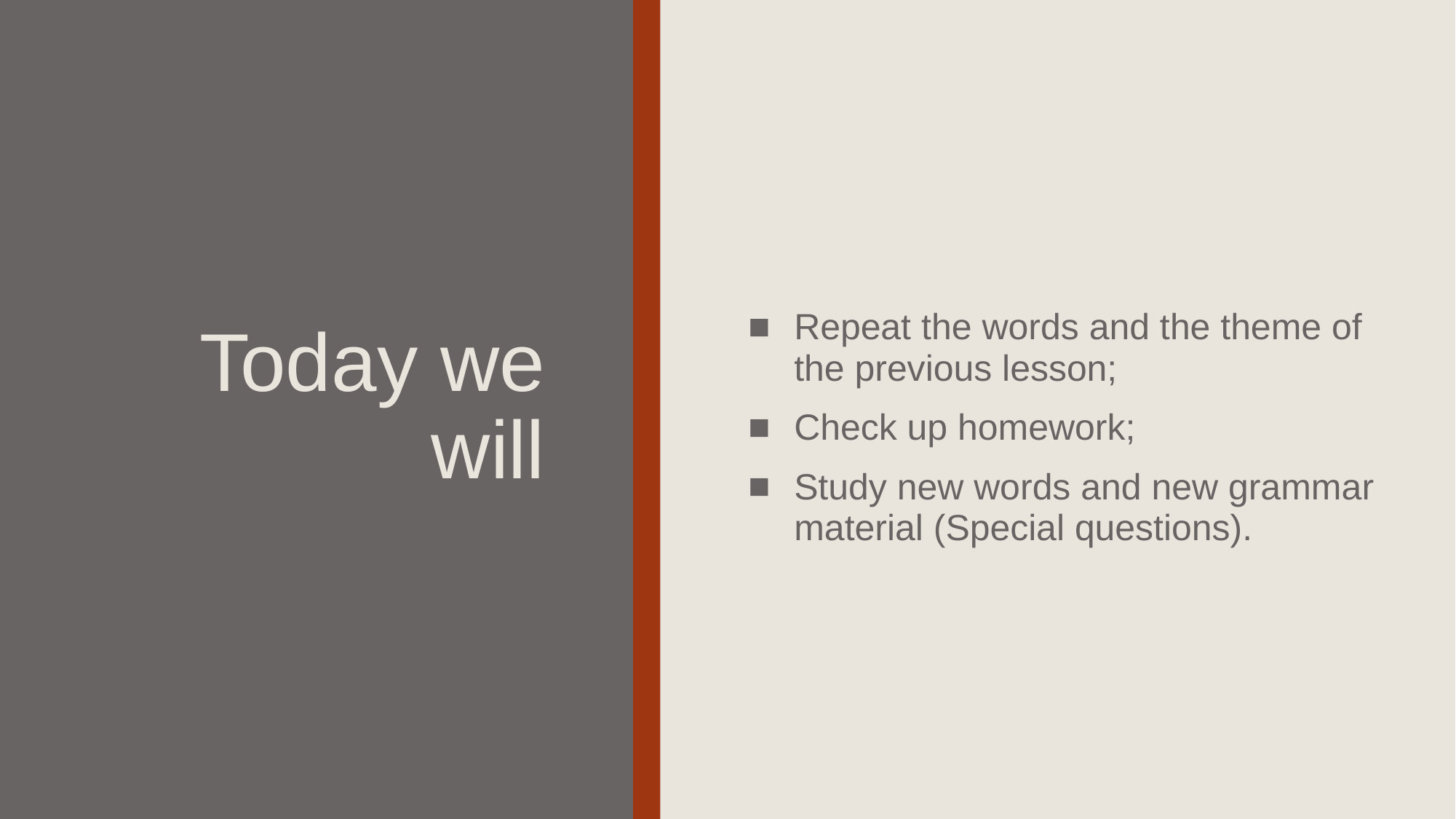

# Today we will
Repeat the words and the theme of the previous lesson;
Check up homework;
Study new words and new grammar material (Special questions).